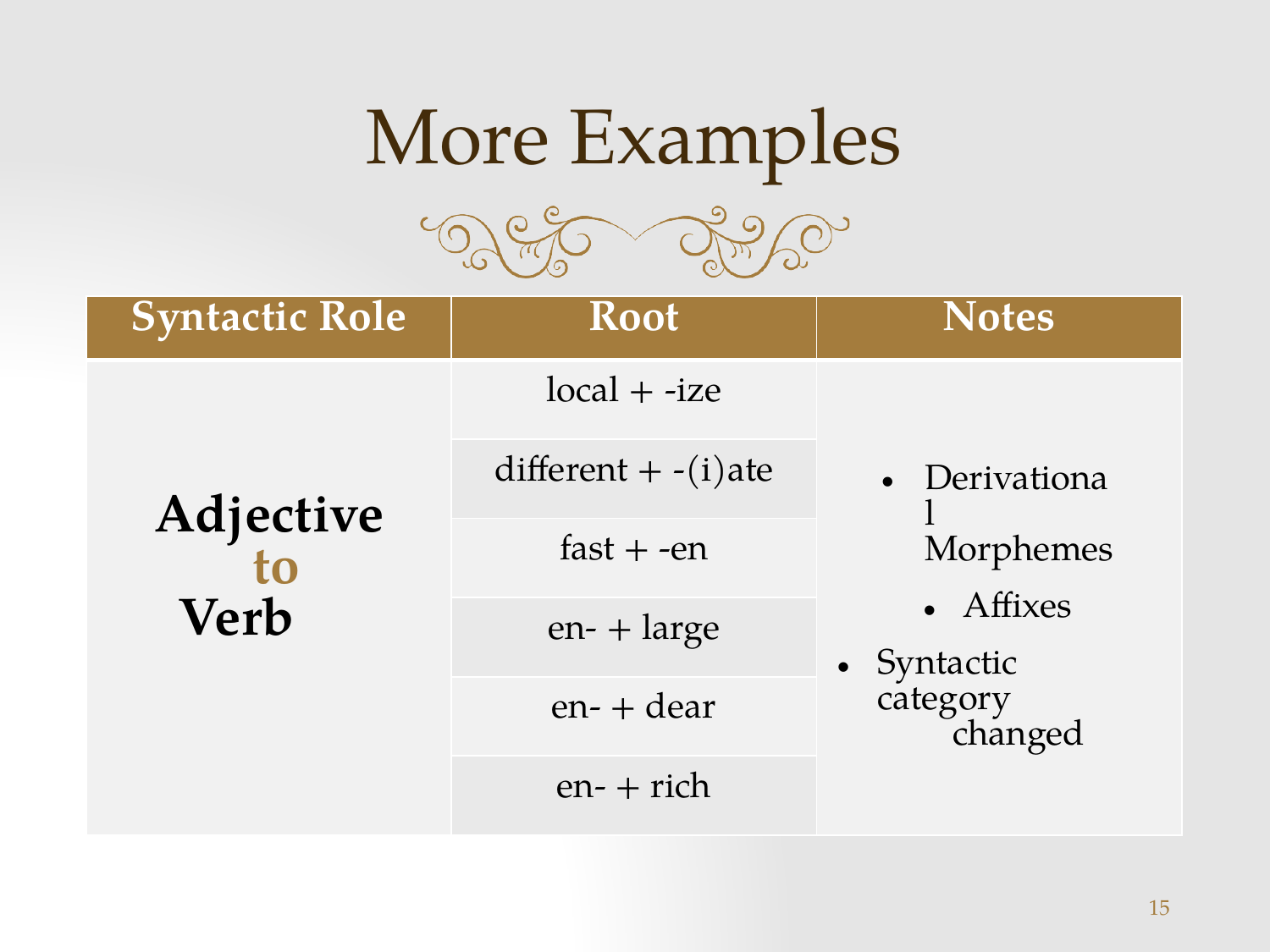

# More Examples
| Syntactic Role | Root | Notes |
| --- | --- | --- |
| Adjective to Verb | local + -ize | Derivational Morphemes Affixes Syntactic category changed |
|  | different + -(i)ate |  |
|  | fast + -en |  |
|  | en- + large |  |
|  | en- + dear |  |
|  | en- + rich |  |
15